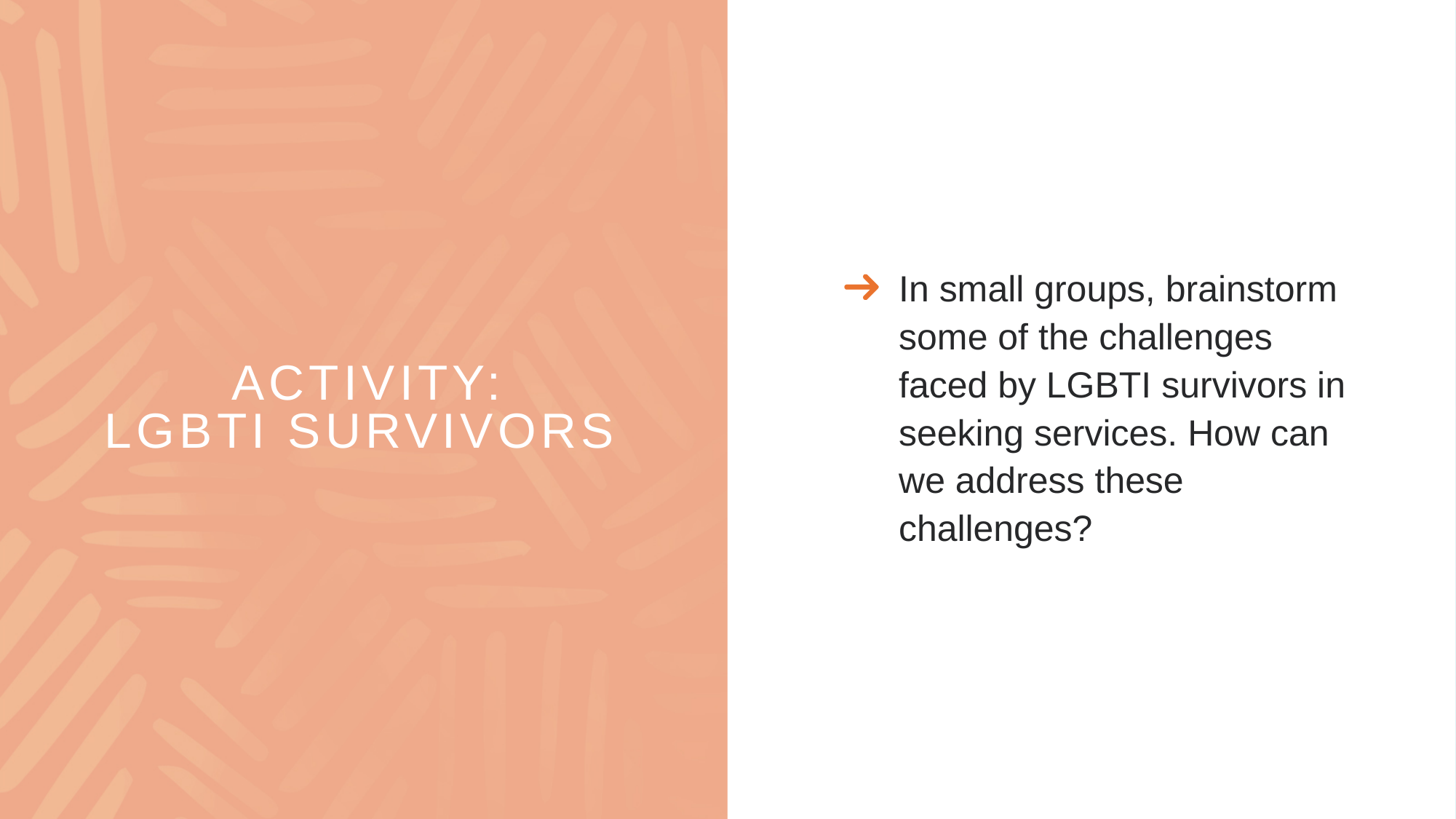

In small groups, brainstorm some of the challenges faced by LGBTI survivors in seeking services. How can we address these challenges?
# ACTIVITY: LGBTI survivors